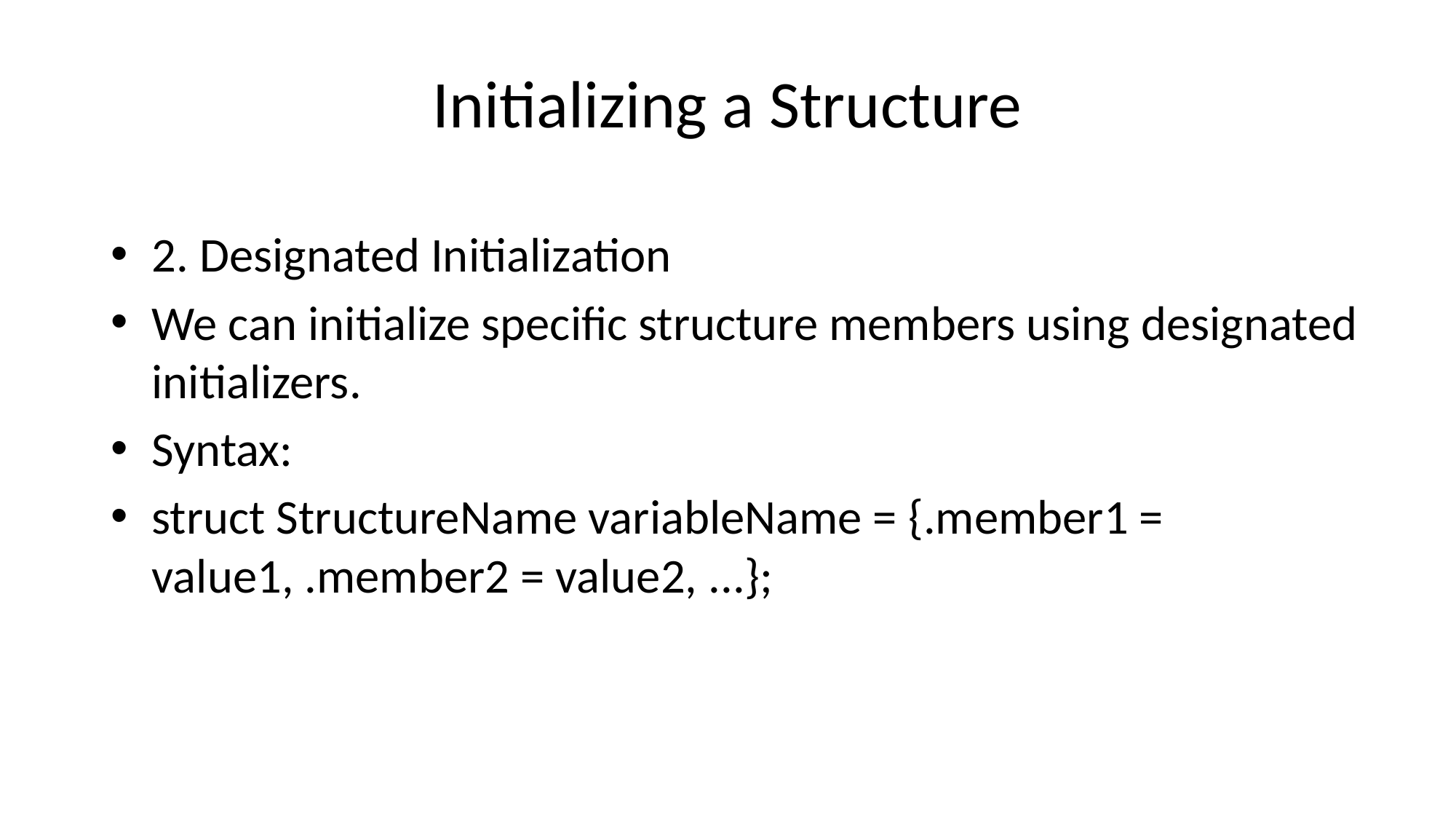

# Initializing a Structure
2. Designated Initialization
We can initialize specific structure members using designated initializers.
Syntax:
struct StructureName variableName = {.member1 = value1, .member2 = value2, ...};